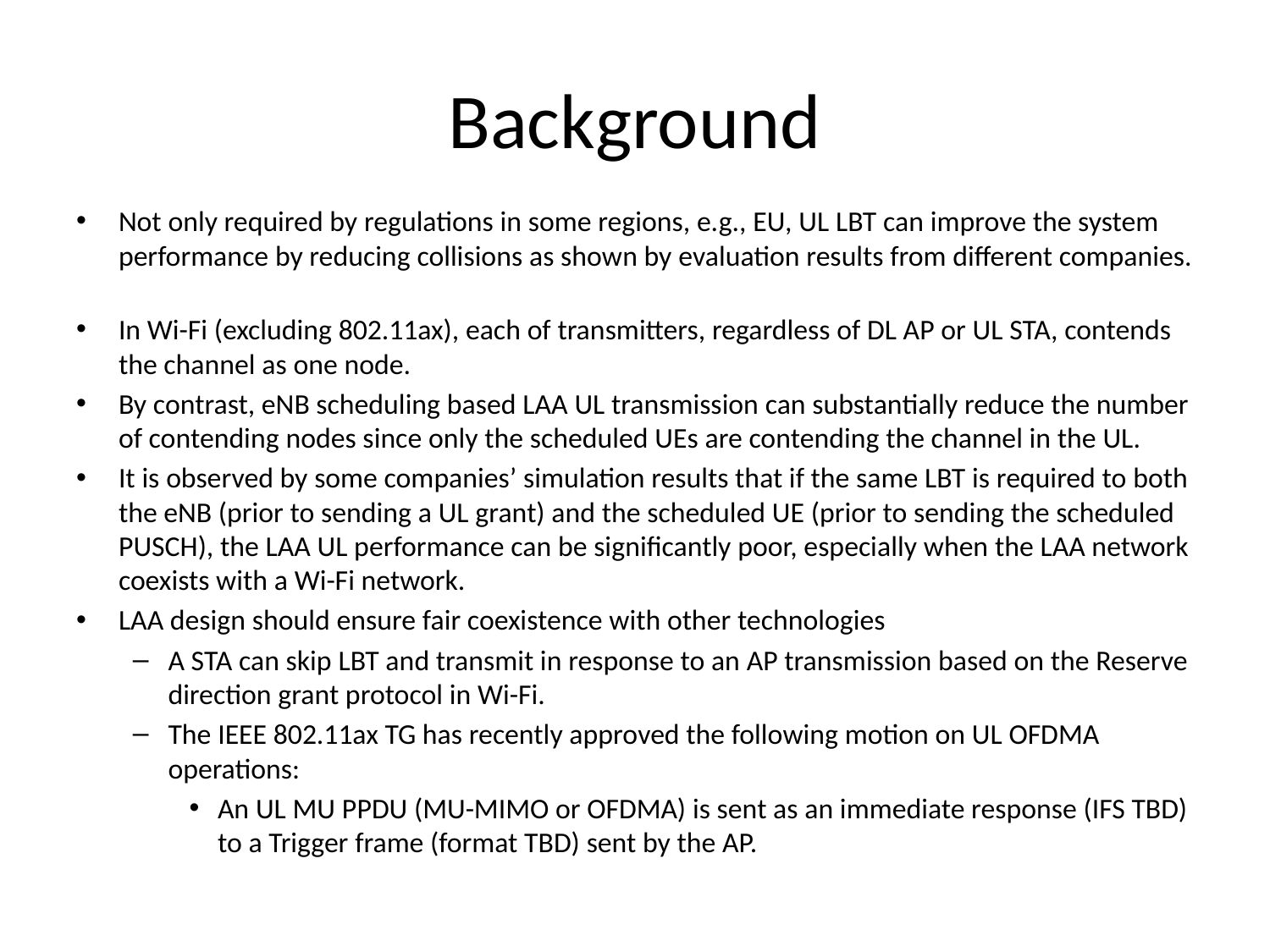

# Background
Not only required by regulations in some regions, e.g., EU, UL LBT can improve the system performance by reducing collisions as shown by evaluation results from different companies.
In Wi-Fi (excluding 802.11ax), each of transmitters, regardless of DL AP or UL STA, contends the channel as one node.
By contrast, eNB scheduling based LAA UL transmission can substantially reduce the number of contending nodes since only the scheduled UEs are contending the channel in the UL.
It is observed by some companies’ simulation results that if the same LBT is required to both the eNB (prior to sending a UL grant) and the scheduled UE (prior to sending the scheduled PUSCH), the LAA UL performance can be significantly poor, especially when the LAA network coexists with a Wi-Fi network.
LAA design should ensure fair coexistence with other technologies
A STA can skip LBT and transmit in response to an AP transmission based on the Reserve direction grant protocol in Wi-Fi.
The IEEE 802.11ax TG has recently approved the following motion on UL OFDMA operations:
An UL MU PPDU (MU-MIMO or OFDMA) is sent as an immediate response (IFS TBD) to a Trigger frame (format TBD) sent by the AP.